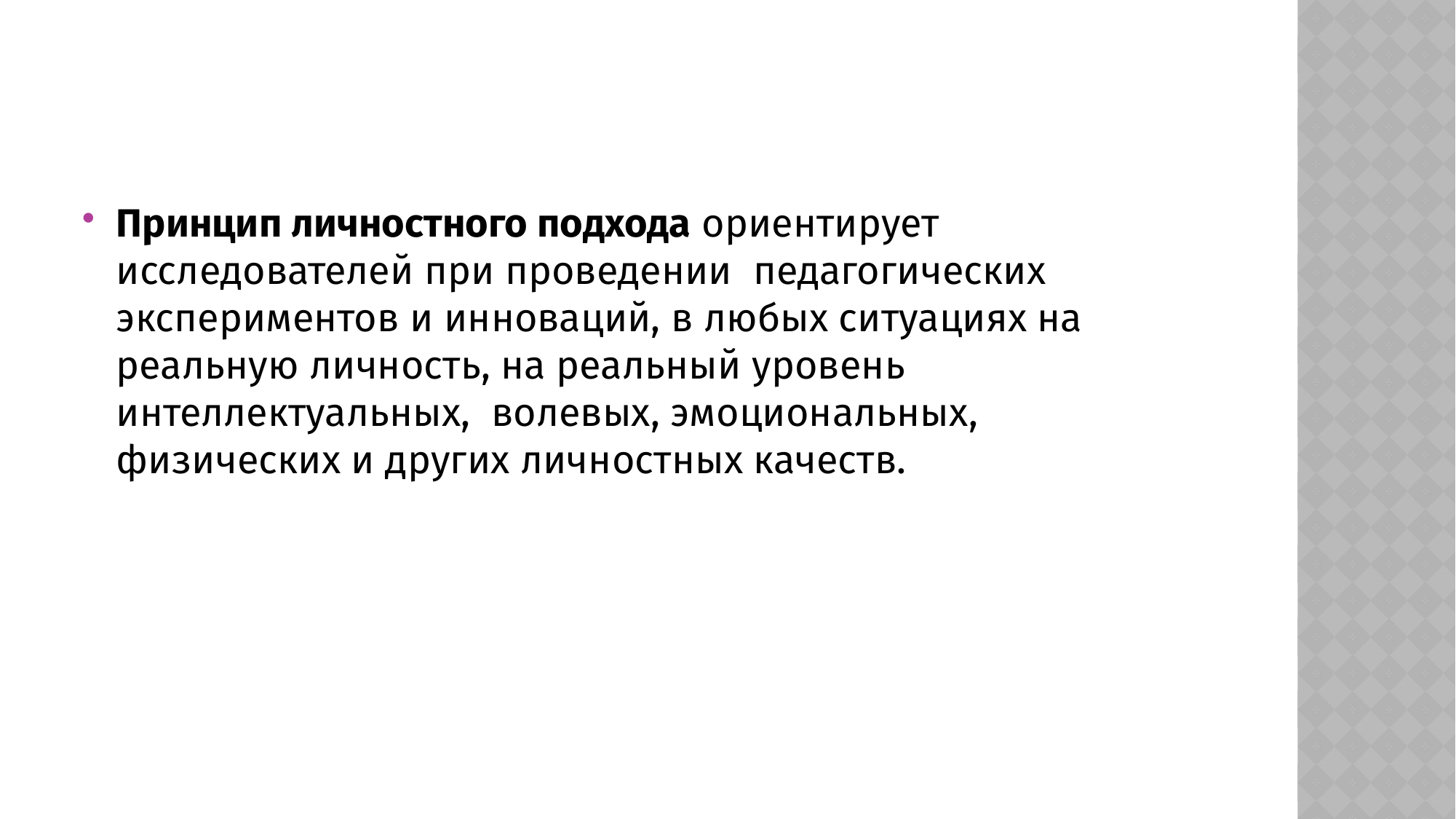

#
Принцип личностного подхода ориентирует  исследователей при проведении  педагогических экспериментов и инноваций, в любых ситуациях на реальную личность, на реальный уровень интеллектуальных,  волевых, эмоциональных, физических и других личностных качеств.